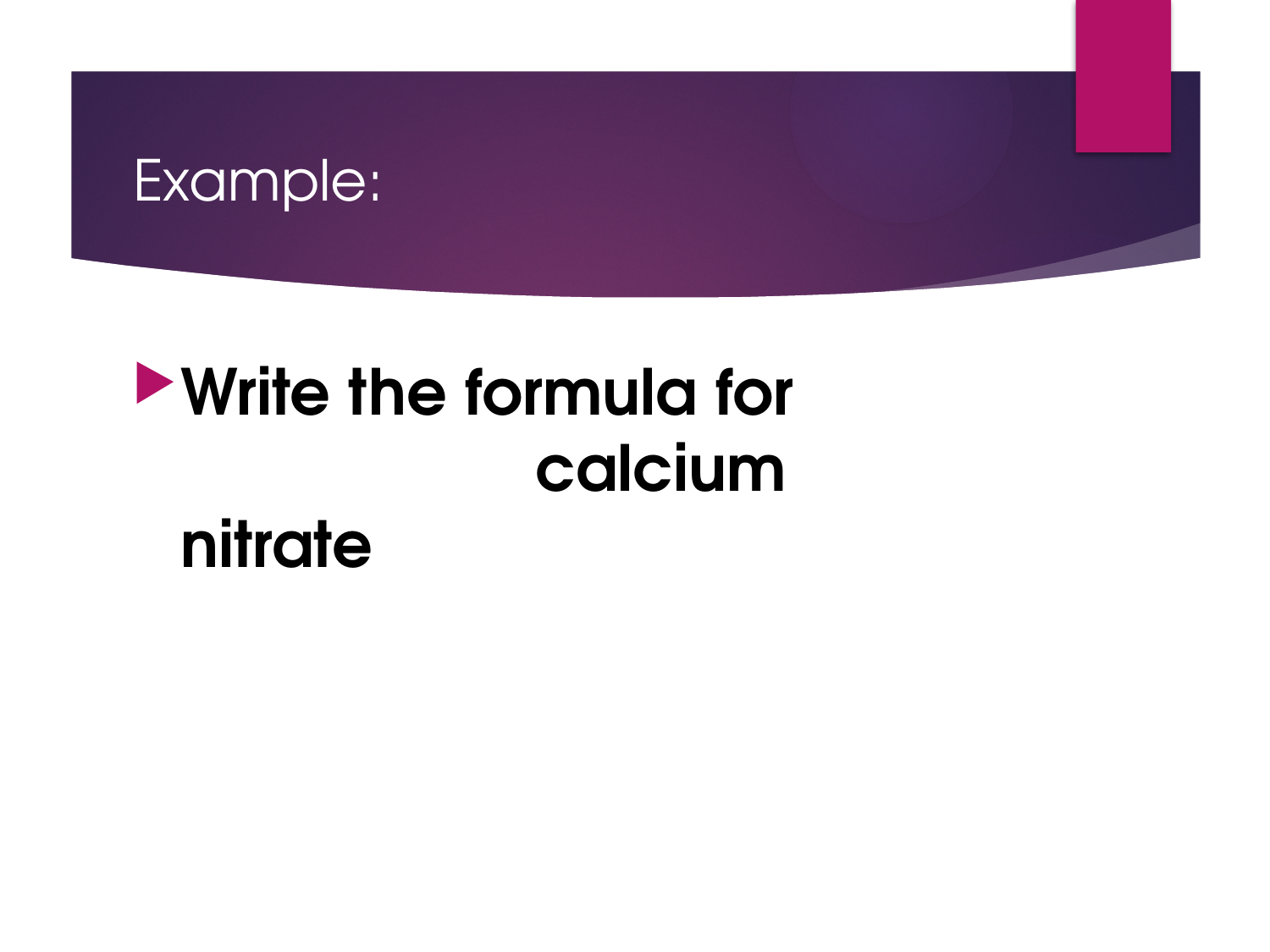

# Example:
Write the formula for                               calcium nitrate